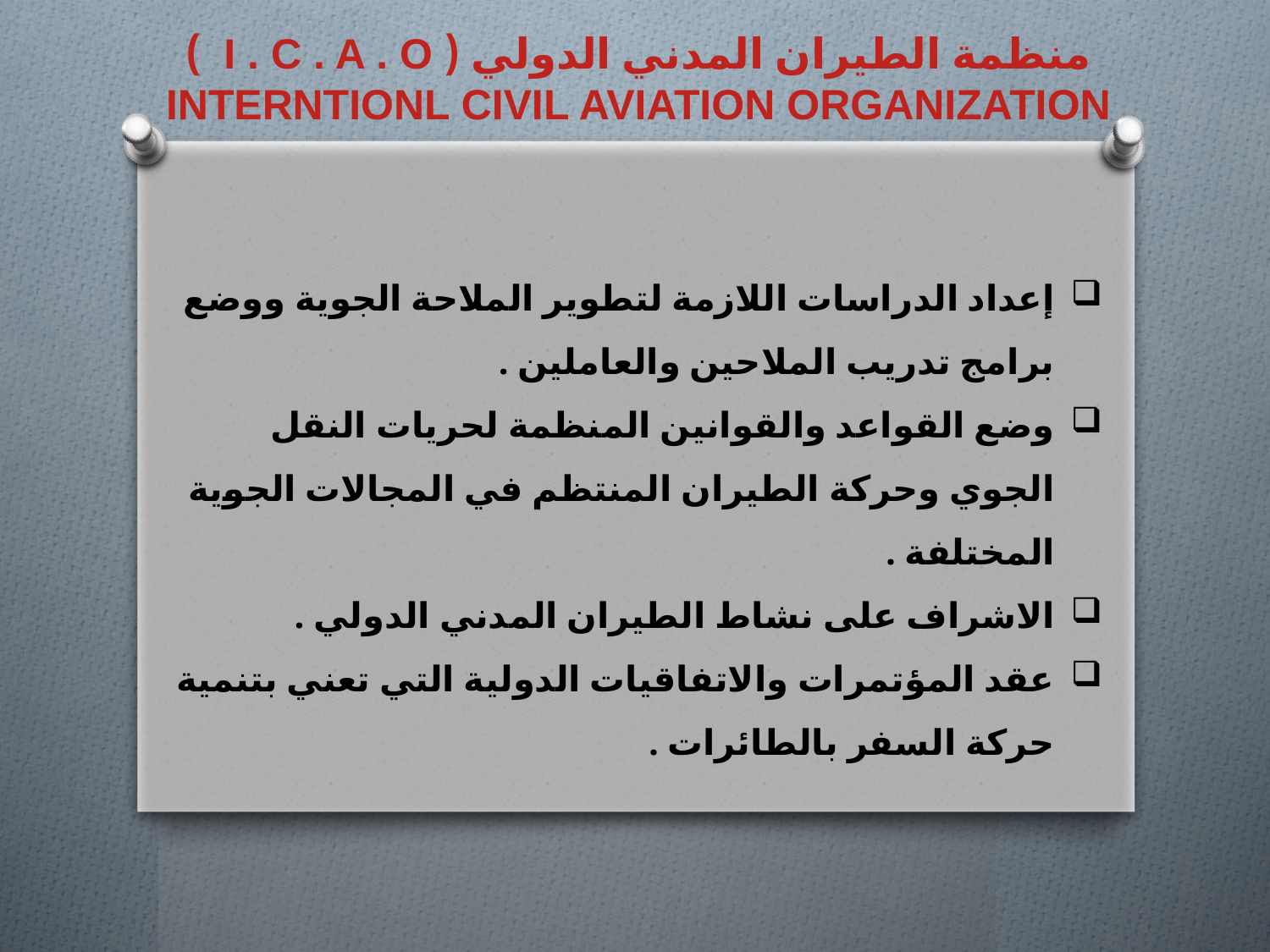

منظمة الطيران المدني الدولي ( I . C . A . O  )
INTERNTIONL CIVIL AVIATION ORGANIZATION
إعداد الدراسات اللازمة لتطوير الملاحة الجوية ووضع برامج تدريب الملاحين والعاملين .
وضع القواعد والقوانين المنظمة لحريات النقل الجوي وحركة الطيران المنتظم في المجالات الجوية المختلفة .
الاشراف على نشاط الطيران المدني الدولي .
عقد المؤتمرات والاتفاقيات الدولية التي تعني بتنمية حركة السفر بالطائرات .